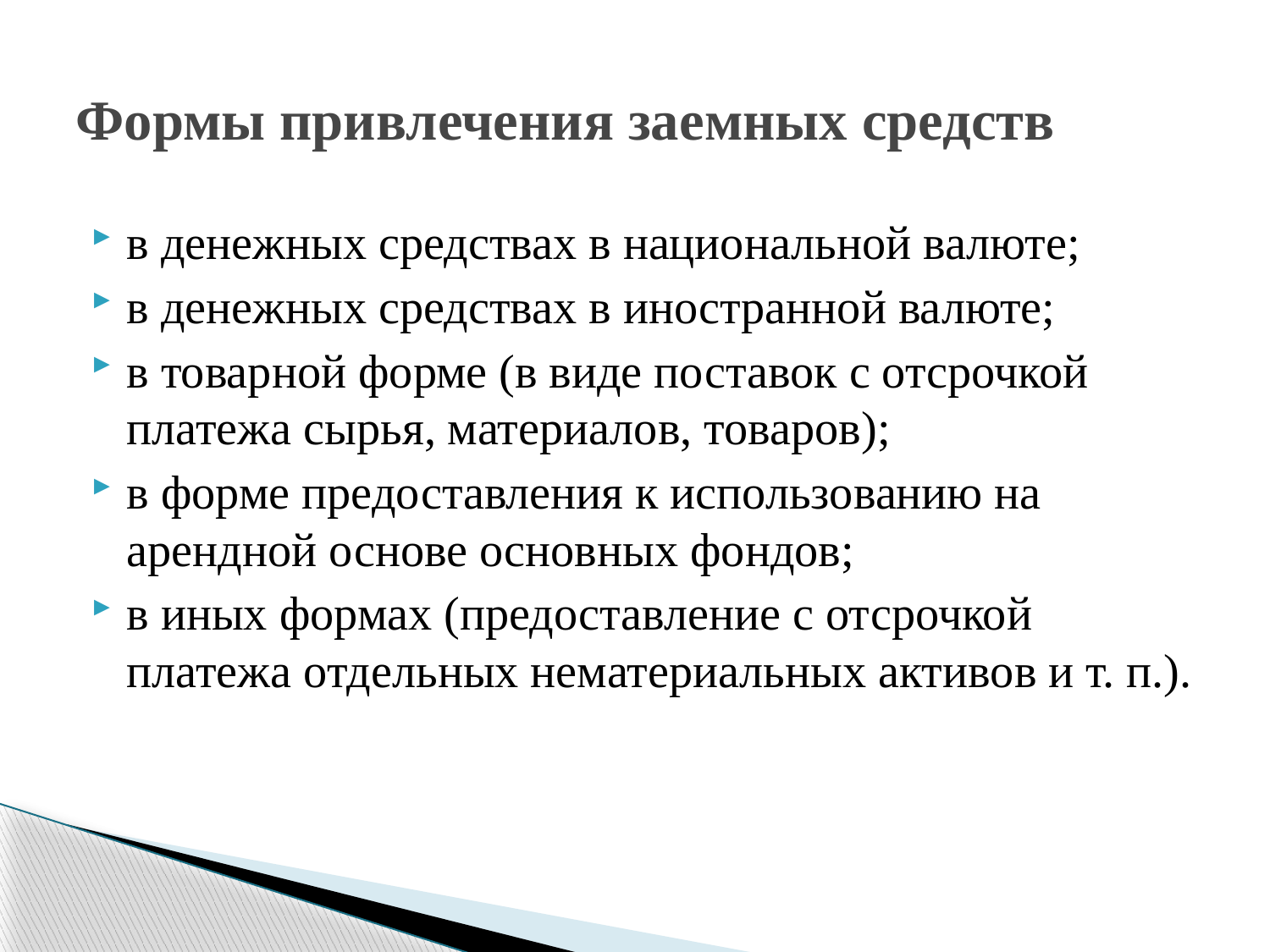

# Формы привлечения заемных средств
в денежных средствах в национальной валюте;
в денежных средствах в иностранной валюте;
в товарной форме (в виде поставок с отсрочкой платежа сырья, материалов, товаров);
в форме предоставления к использованию на арендной основе основных фондов;
в иных формах (предоставление с отсрочкой платежа отдельных нематериальных активов и т. п.).